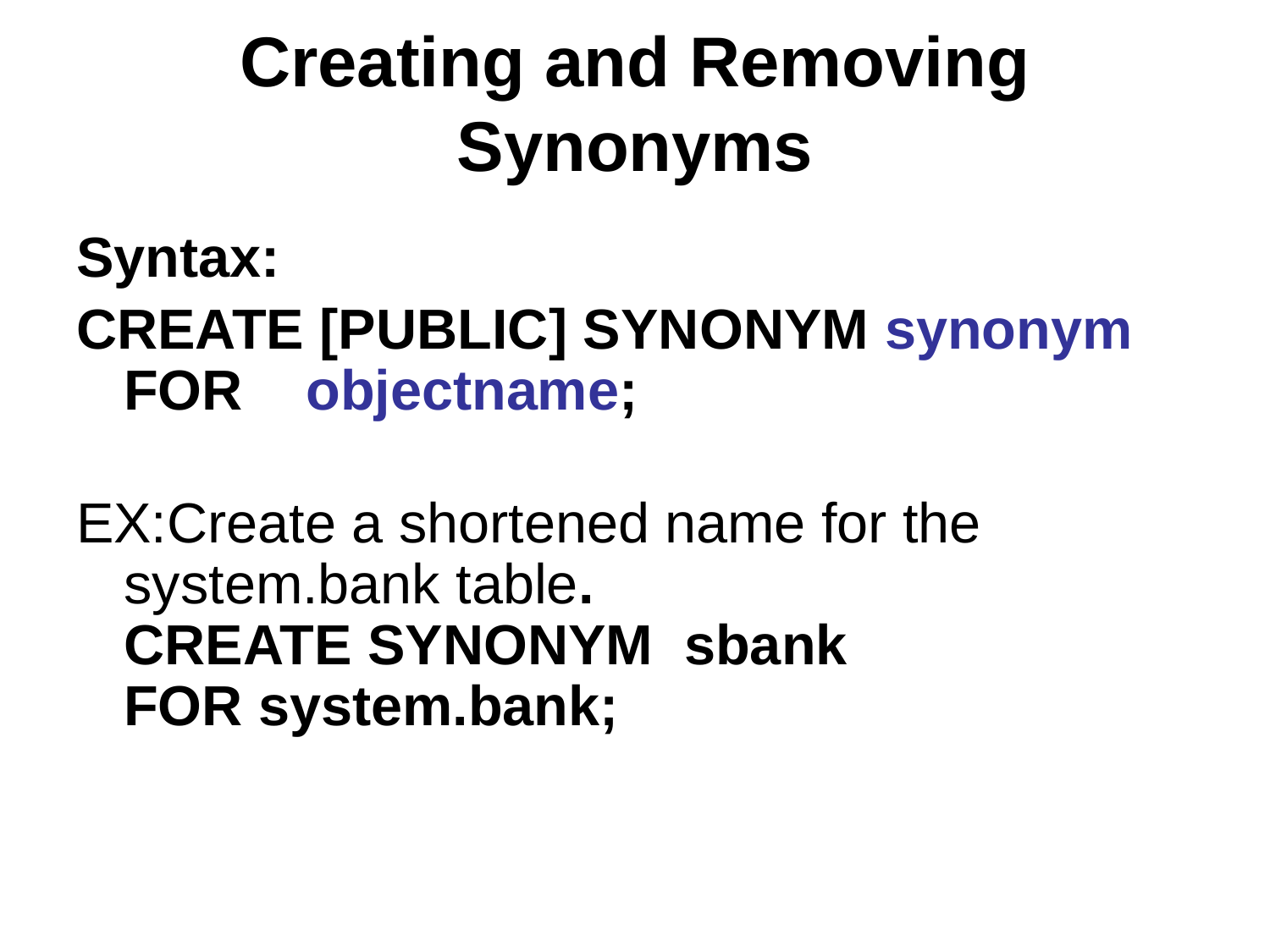

# Creating and Removing Synonyms
Syntax:
CREATE [PUBLIC] SYNONYM synonym
FOR    objectname;
EX:Create a shortened name for the
system.bank table.
CREATE SYNONYM  sbank
FOR system.bank;